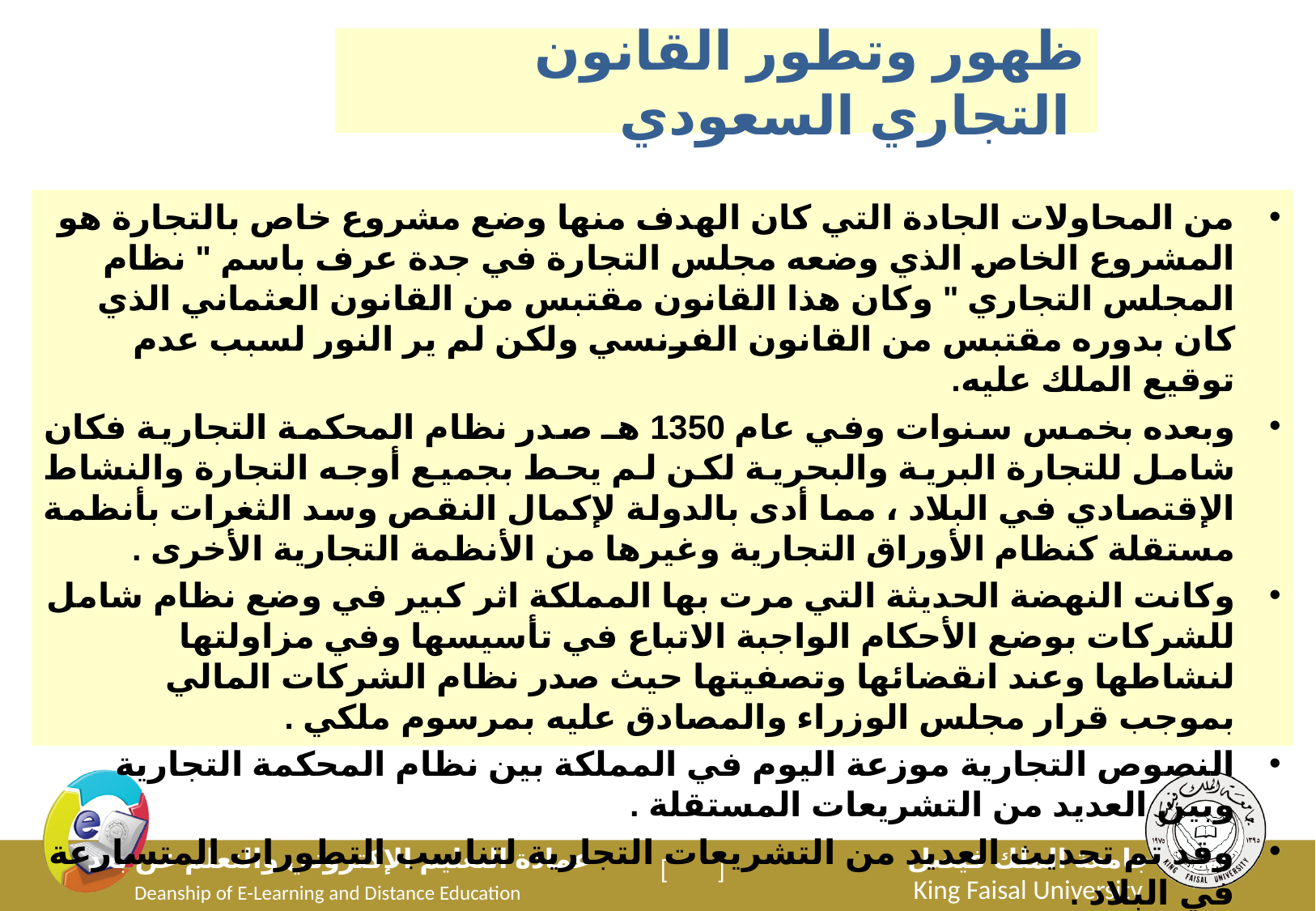

ظهور وتطور القانون التجاري السعودي
من المحاولات الجادة التي كان الهدف منها وضع مشروع خاص بالتجارة هو المشروع الخاص الذي وضعه مجلس التجارة في جدة عرف باسم " نظام المجلس التجاري " وكان هذا القانون مقتبس من القانون العثماني الذي كان بدوره مقتبس من القانون الفرنسي ولكن لم ير النور لسبب عدم توقيع الملك عليه.
وبعده بخمس سنوات وفي عام 1350 هـ صدر نظام المحكمة التجارية فكان شامل للتجارة البرية والبحرية لكن لم يحط بجميع أوجه التجارة والنشاط الإقتصادي في البلاد ، مما أدى بالدولة لإكمال النقص وسد الثغرات بأنظمة مستقلة كنظام الأوراق التجارية وغيرها من الأنظمة التجارية الأخرى .
وكانت النهضة الحديثة التي مرت بها المملكة اثر كبير في وضع نظام شامل للشركات بوضع الأحكام الواجبة الاتباع في تأسيسها وفي مزاولتها لنشاطها وعند انقضائها وتصفيتها حيث صدر نظام الشركات المالي بموجب قرار مجلس الوزراء والمصادق عليه بمرسوم ملكي .
النصوص التجارية موزعة اليوم في المملكة بين نظام المحكمة التجارية وبين العديد من التشريعات المستقلة .
وقد تم تحديث العديد من التشريعات التجارية لتناسب التطورات المتسارعة في البلاد .